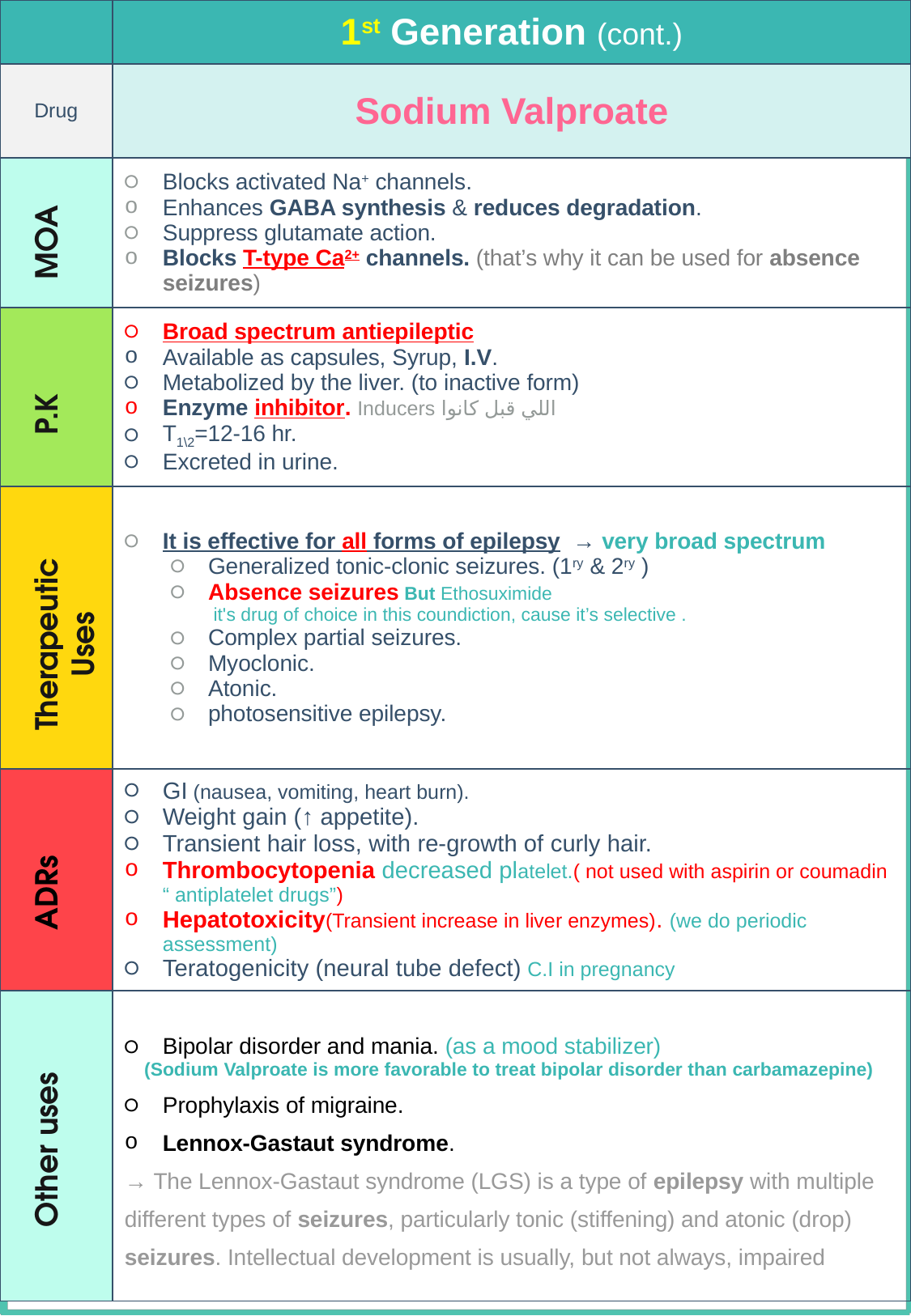

|  | 1st Generation (cont.) |
| --- | --- |
| Drug | Sodium Valproate |
|  | Blocks activated Na+ channels. Enhances GABA synthesis & reduces degradation. Suppress glutamate action. Blocks T-type Ca2+ channels. (that’s why it can be used for absence seizures) |
|  | Broad spectrum antiepileptic Available as capsules, Syrup, I.V. Metabolized by the liver. (to inactive form) Enzyme inhibitor. Inducers اللي قبل كانوا T1\2=12-16 hr. Excreted in urine. |
|  | It is effective for all forms of epilepsy → very broad spectrum Generalized tonic-clonic seizures. (1ry & 2ry ) Absence seizures But Ethosuximide it's drug of choice in this coundiction, cause it’s selective . Complex partial seizures. Myoclonic. Atonic. photosensitive epilepsy. |
|  | GI (nausea, vomiting, heart burn). Weight gain (↑ appetite). Transient hair loss, with re-growth of curly hair. Thrombocytopenia decreased platelet.( not used with aspirin or coumadin “ antiplatelet drugs”) Hepatotoxicity(Transient increase in liver enzymes). (we do periodic assessment) Teratogenicity (neural tube defect) C.I in pregnancy |
|  | Bipolar disorder and mania. (as a mood stabilizer) (Sodium Valproate is more favorable to treat bipolar disorder than carbamazepine) Prophylaxis of migraine. Lennox-Gastaut syndrome. → The Lennox-Gastaut syndrome (LGS) is a type of epilepsy with multiple different types of seizures, particularly tonic (stiffening) and atonic (drop) seizures. Intellectual development is usually, but not always, impaired |

MOA
P.K
Therapeutic Uses
ADRs
Other uses